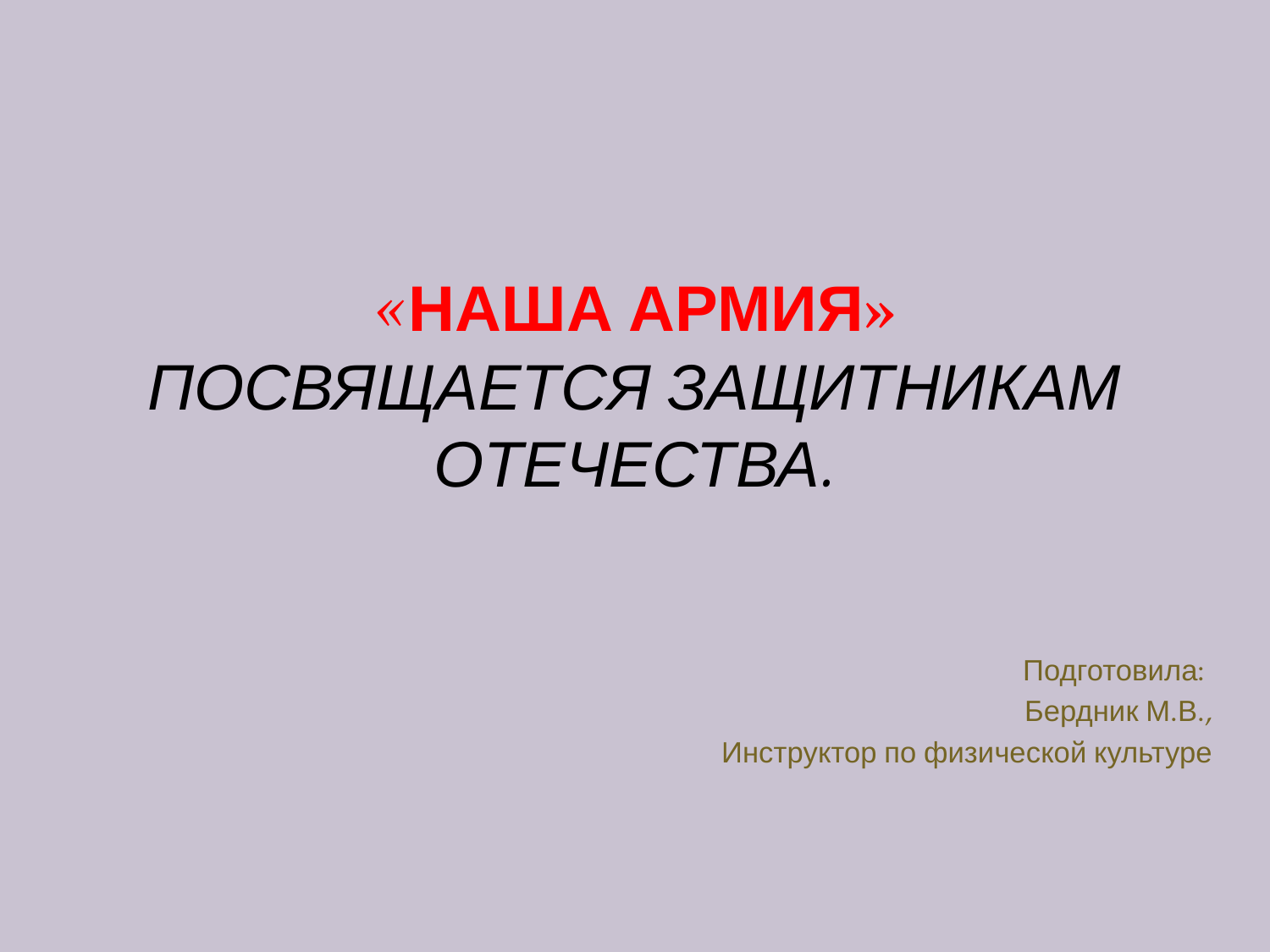

# «Наша армия» посвящается защитникам Отечества.

Подготовила:
Бердник М.В.,
Инструктор по физической культуре